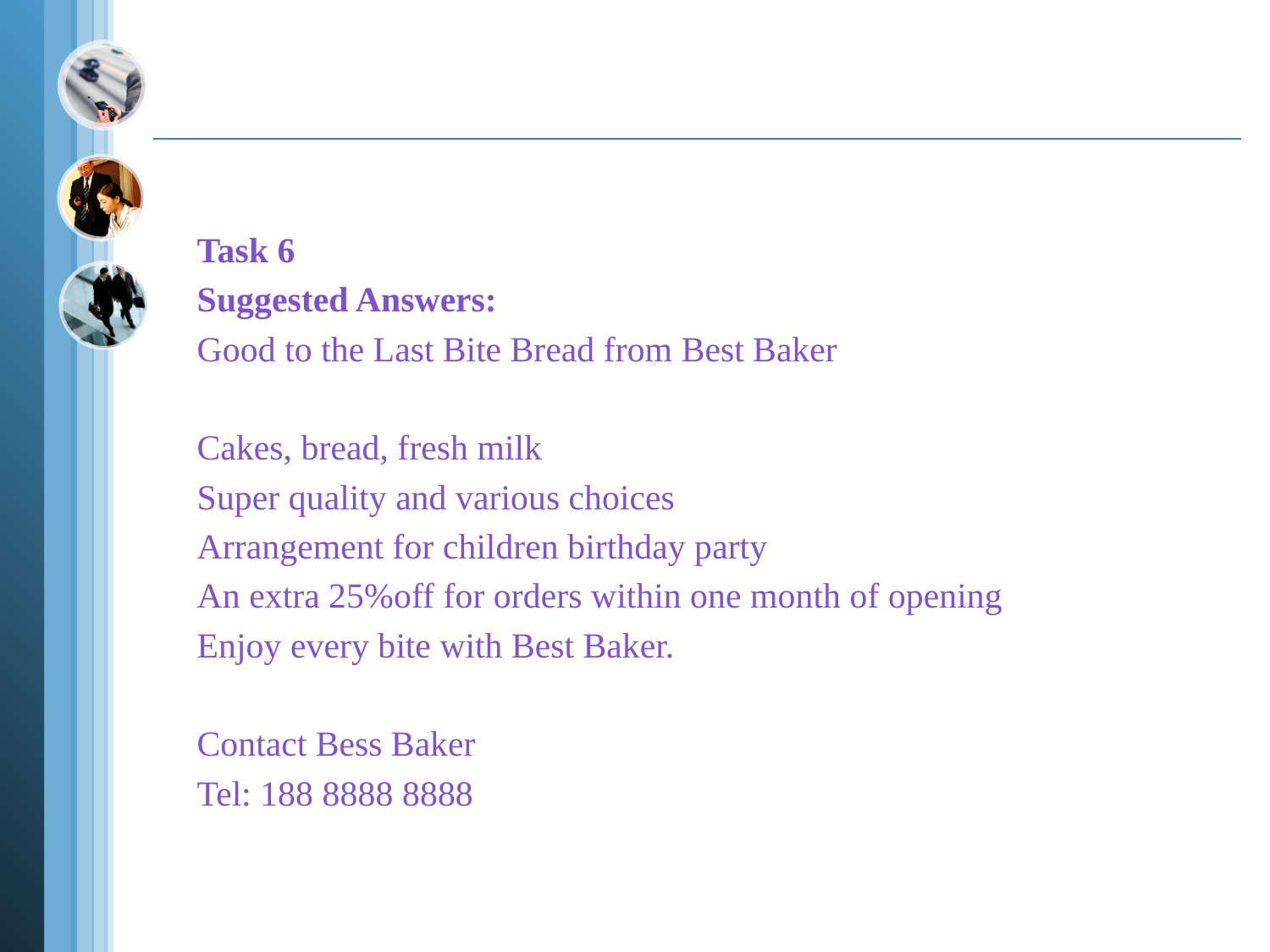

#
Task 6
Suggested Answers:
Good to the Last Bite Bread from Best Baker

Cakes, bread, fresh milk
Super quality and various choices
Arrangement for children birthday party
An extra 25%off for orders within one month of opening
Enjoy every bite with Best Baker.

Contact Bess Baker
Tel: 188 8888 8888